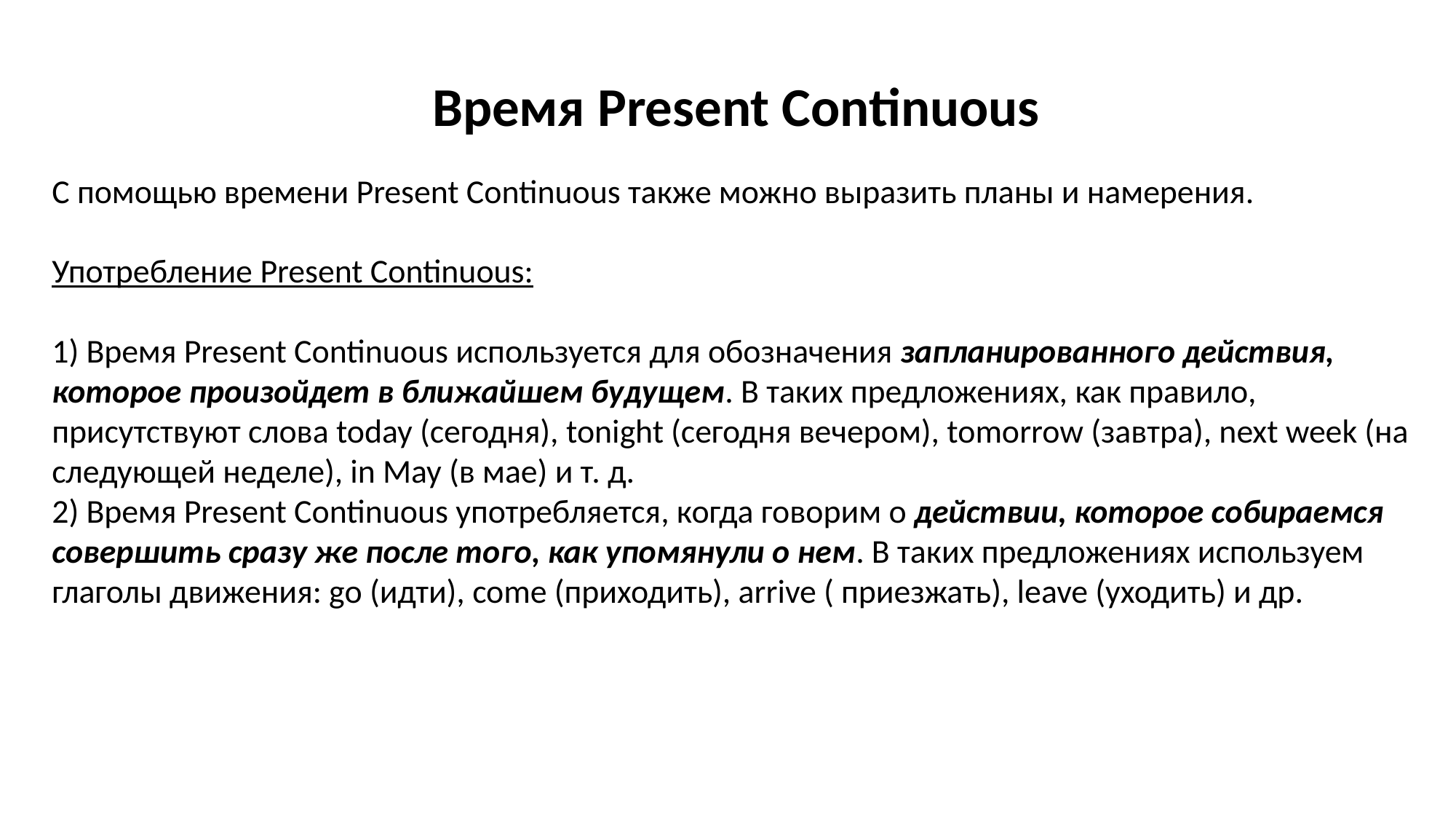

Время Present Continuous

С помощью времени Present Continuous также можно выразить планы и намерения.

Употребление Present Continuous:

1) Время Present Continuous используется для обозначения запланированного действия, которое произойдет в ближайшем будущем. В таких предложениях, как правило, присутствуют слова today (сегодня), tonight (сегодня вечером), tomorrow (завтра), next week (на следующей неделе), in May (в мае) и т. д.
2) Время Present Continuous употребляется, когда говорим о действии, которое собираемся совершить сразу же после того, как упомянули о нем. В таких предложениях используем глаголы движения: go (идти), come (приходить), arrive ( приезжать), leave (уходить) и др.